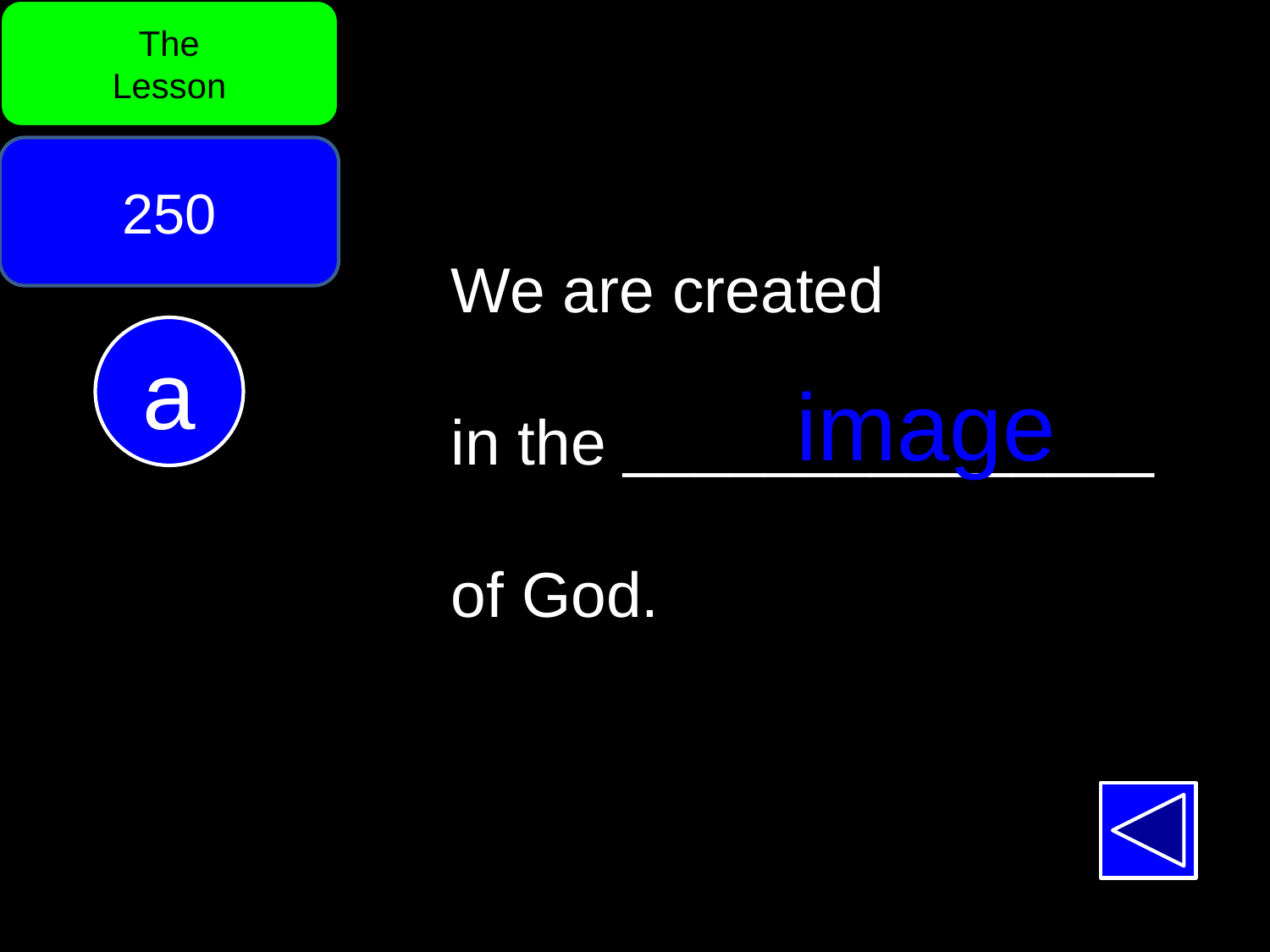

The
Lesson
250
We are created

in the _______________

of God.
a
image